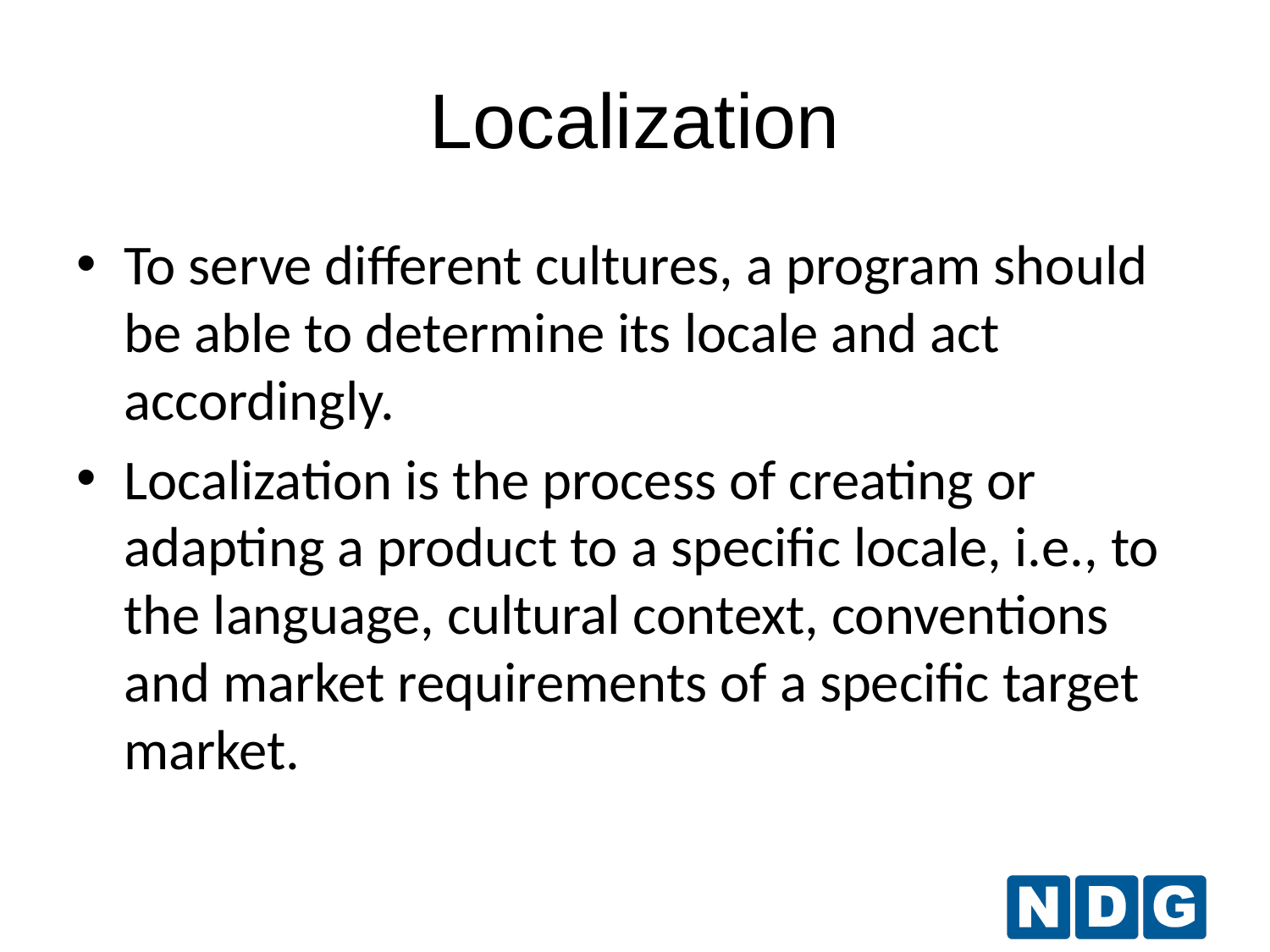

Localization
To serve different cultures, a program should be able to determine its locale and act accordingly.
Localization is the process of creating or adapting a product to a specific locale, i.e., to the language, cultural context, conventions and market requirements of a specific target market.